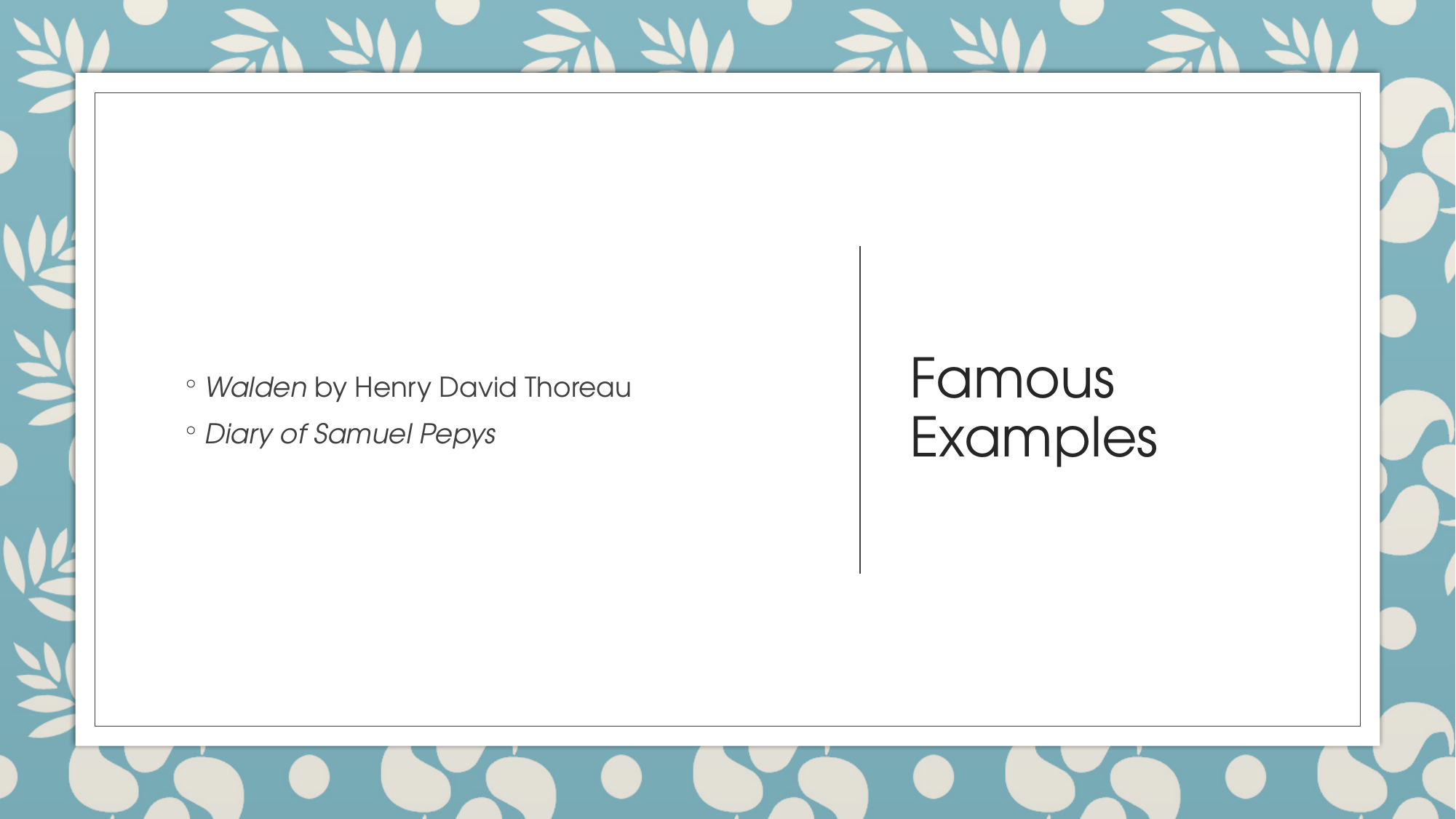

Walden by Henry David Thoreau
Diary of Samuel Pepys
# Famous Examples